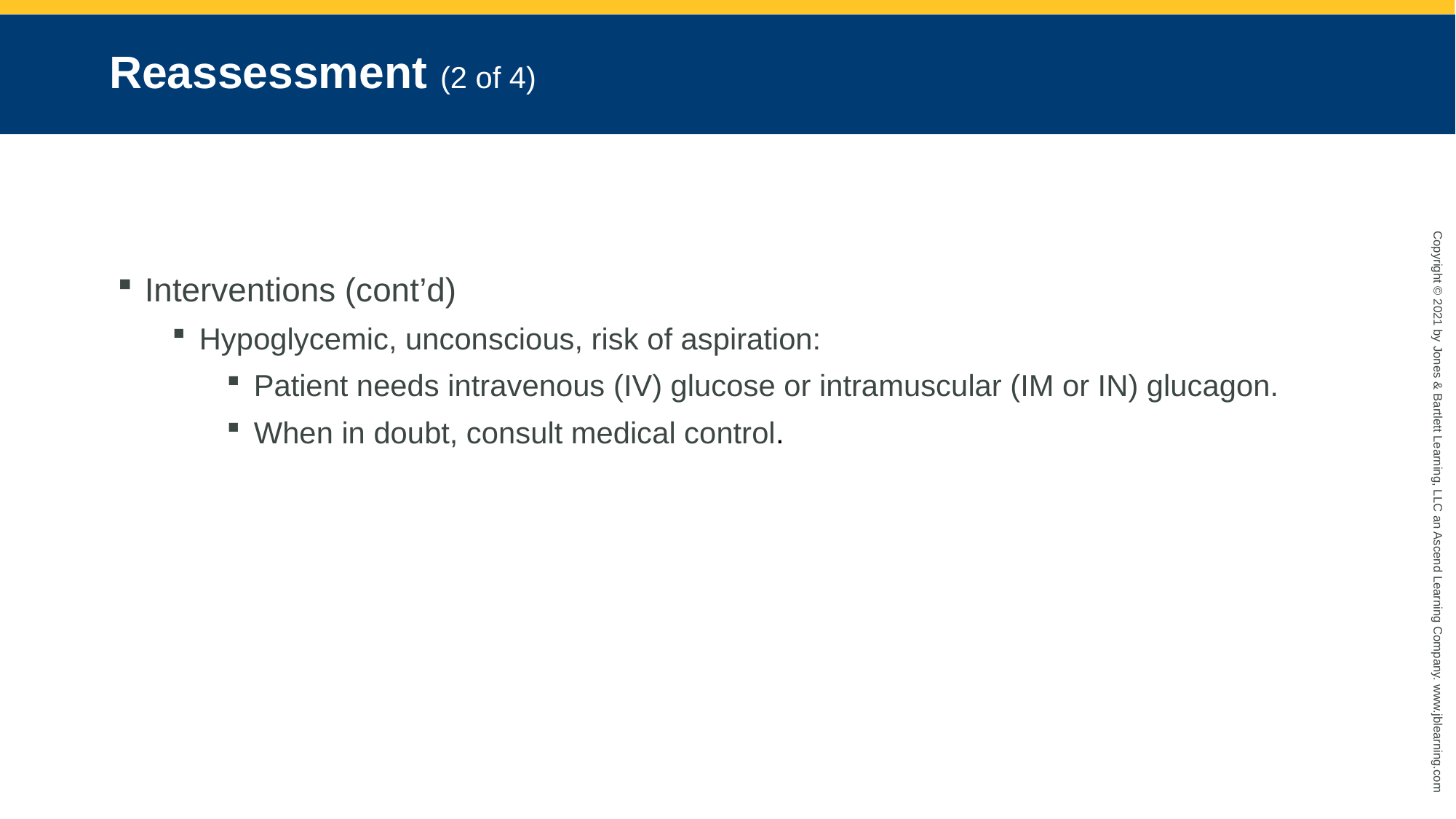

# Reassessment (2 of 4)
Interventions (cont’d)
Hypoglycemic, unconscious, risk of aspiration:
Patient needs intravenous (IV) glucose or intramuscular (IM or IN) glucagon.
When in doubt, consult medical control.